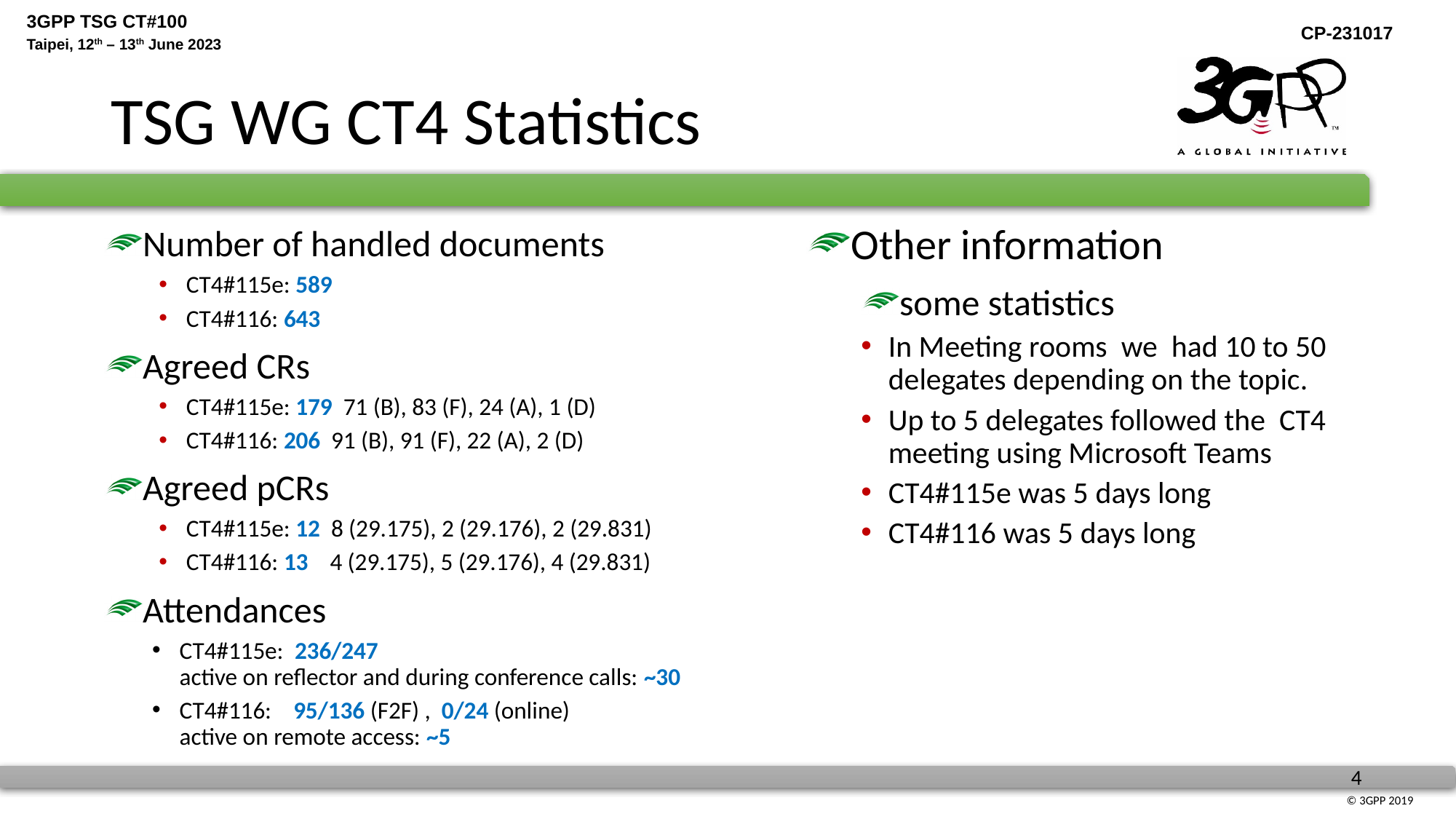

# TSG WG CT4 Statistics
Other information
some statistics
In Meeting rooms  we  had 10 to 50 delegates depending on the topic.
Up to 5 delegates followed the  CT4 meeting using Microsoft Teams
CT4#115e was 5 days long
CT4#116 was 5 days long

Number of handled documents
CT4#115e: 589
CT4#116: 643
Agreed CRs
CT4#115e: 179  71 (B), 83 (F), 24 (A), 1 (D)
CT4#116: 206  91 (B), 91 (F), 22 (A), 2 (D)
Agreed pCRs
CT4#115e: 12  8 (29.175), 2 (29.176), 2 (29.831)
CT4#116: 13    4 (29.175), 5 (29.176), 4 (29.831)
Attendances
CT4#115e:  236/247
active on reflector and during conference calls: ~30
CT4#116:    95/136 (F2F) ,  0/24 (online)
active on remote access: ~5